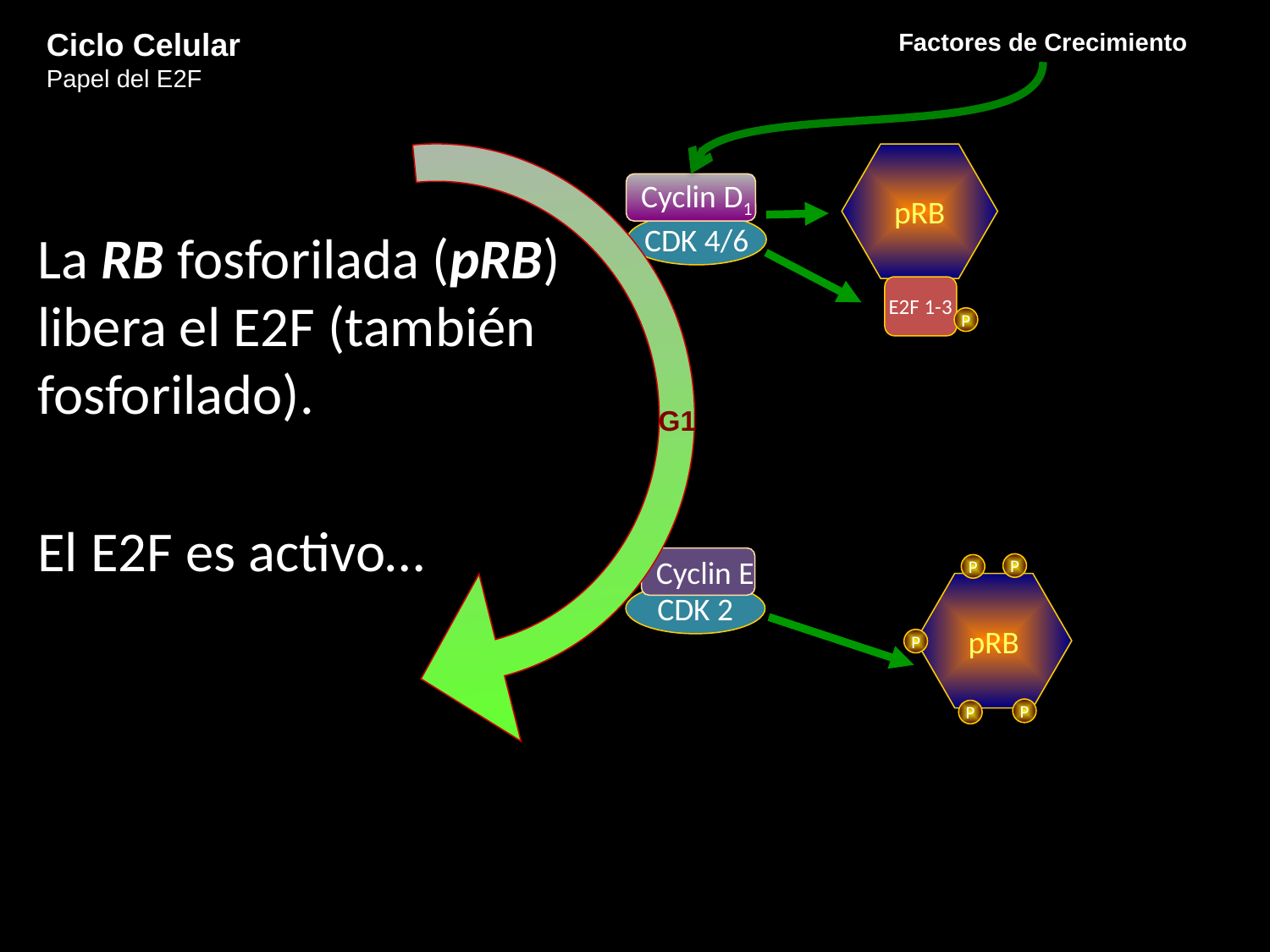

Ciclo Celular
Papel del E2F
Factores de Crecimiento

G1
pRB
Cyclin D1

CDK 4/6
La RB fosforilada (pRB) libera el E2F (también fosforilado).

El E2F es activo…

E2F 1-3
P
Cyclin E
P
P
pRB
P
P
P
CDK 2